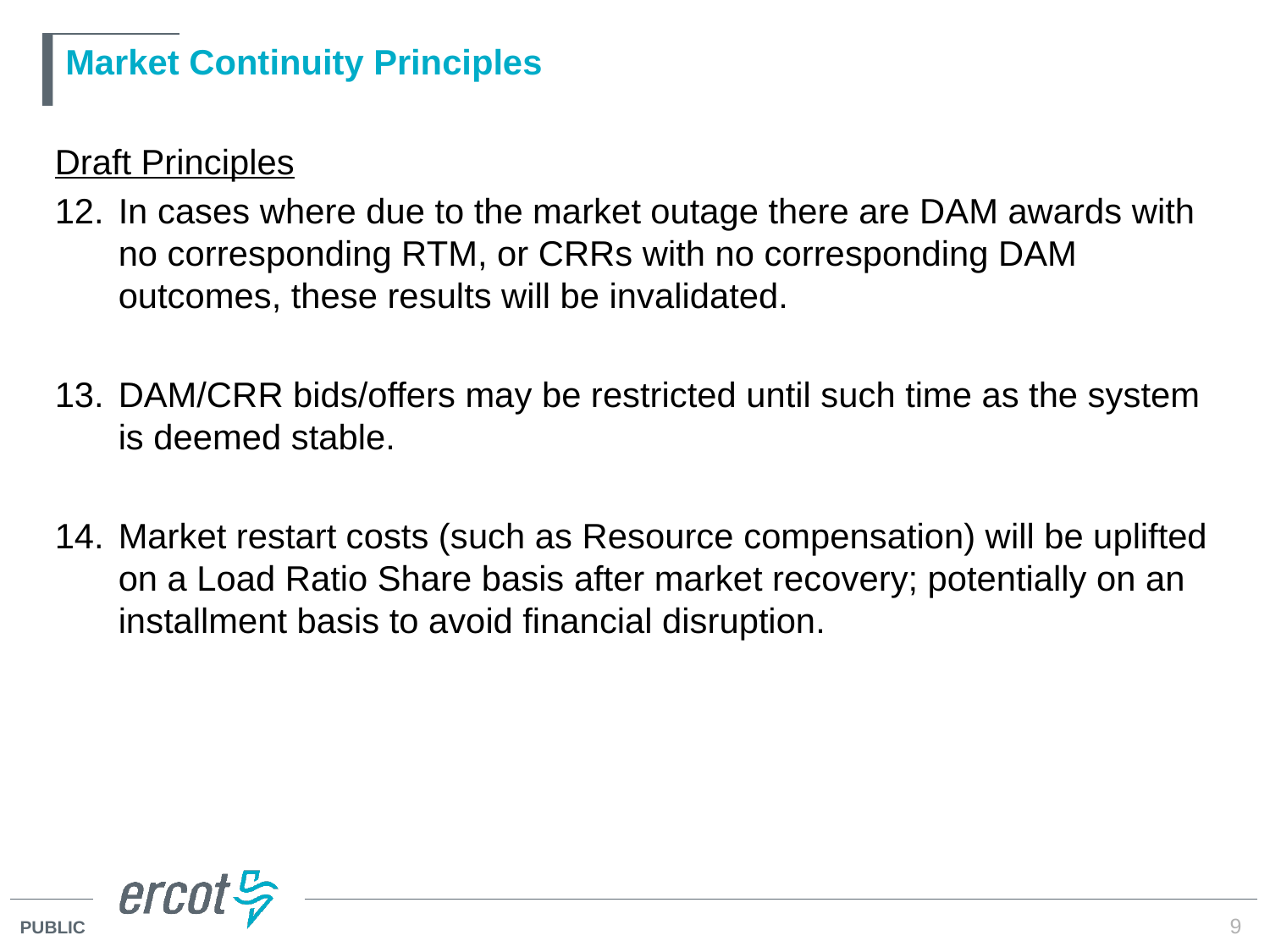

# Market Continuity Principles
Draft Principles
In cases where due to the market outage there are DAM awards with no corresponding RTM, or CRRs with no corresponding DAM outcomes, these results will be invalidated.

DAM/CRR bids/offers may be restricted until such time as the system is deemed stable.

Market restart costs (such as Resource compensation) will be uplifted on a Load Ratio Share basis after market recovery; potentially on an installment basis to avoid financial disruption.

9